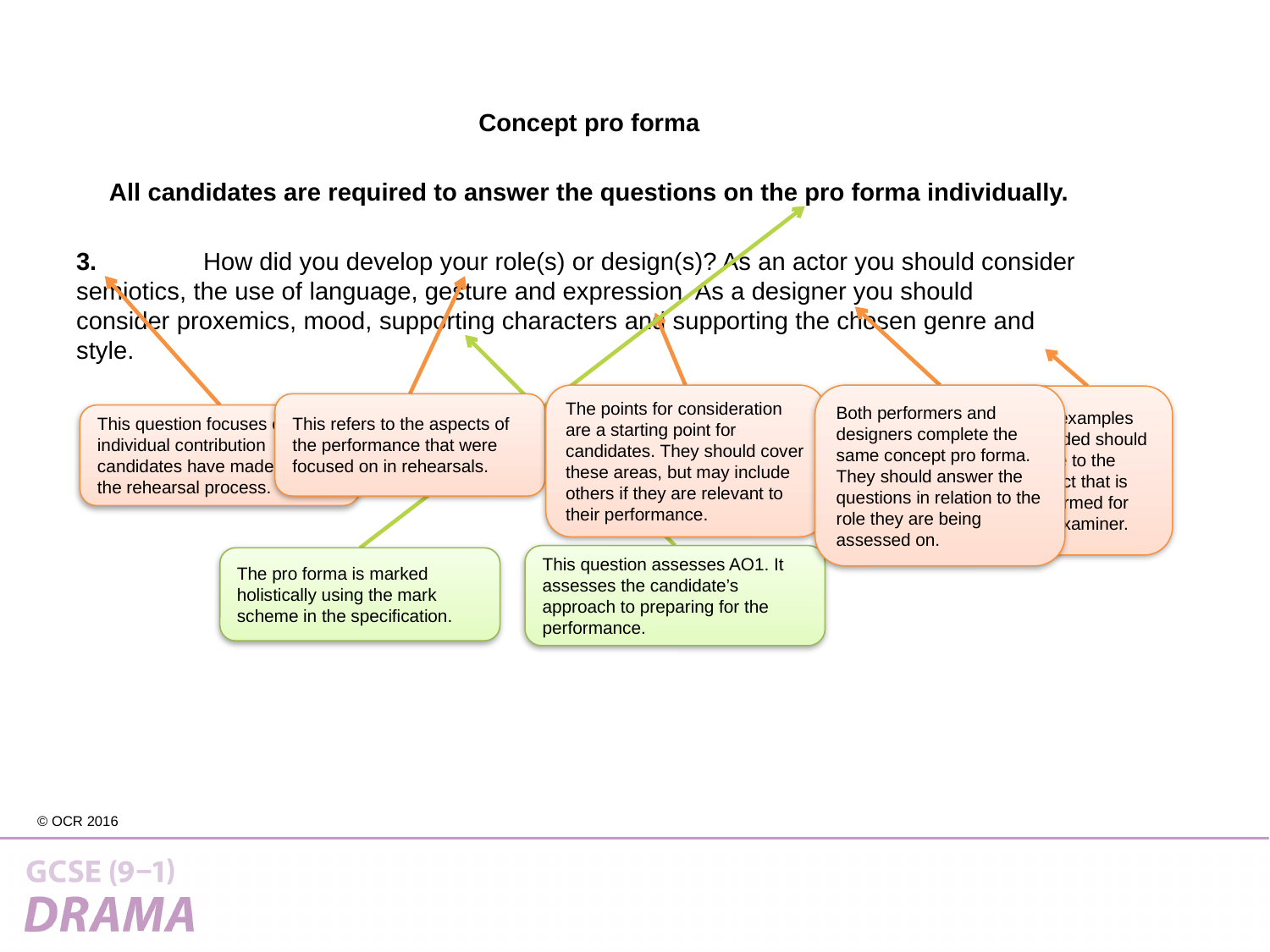

Concept pro forma

All candidates are required to answer the questions on the pro forma individually.

3. 	How did you develop your role(s) or design(s)? As an actor you should consider 	semiotics, the use of language, gesture and expression. As a designer you should 	consider proxemics, mood, supporting characters and supporting the chosen genre and 	style.
The points for consideration are a starting point for candidates. They should cover these areas, but may include others if they are relevant to their performance.

Both performers and designers complete the same concept pro forma. They should answer the questions in relation to the role they are being assessed on.

The examples provided should relate to the extract that is performed for the examiner.
This refers to the aspects of the performance that were focused on in rehearsals.
This question focuses on the individual contribution candidates have made during the rehearsal process.
This question assesses AO1. It assesses the candidate’s approach to preparing for the performance.
The pro forma is marked holistically using the mark scheme in the specification.